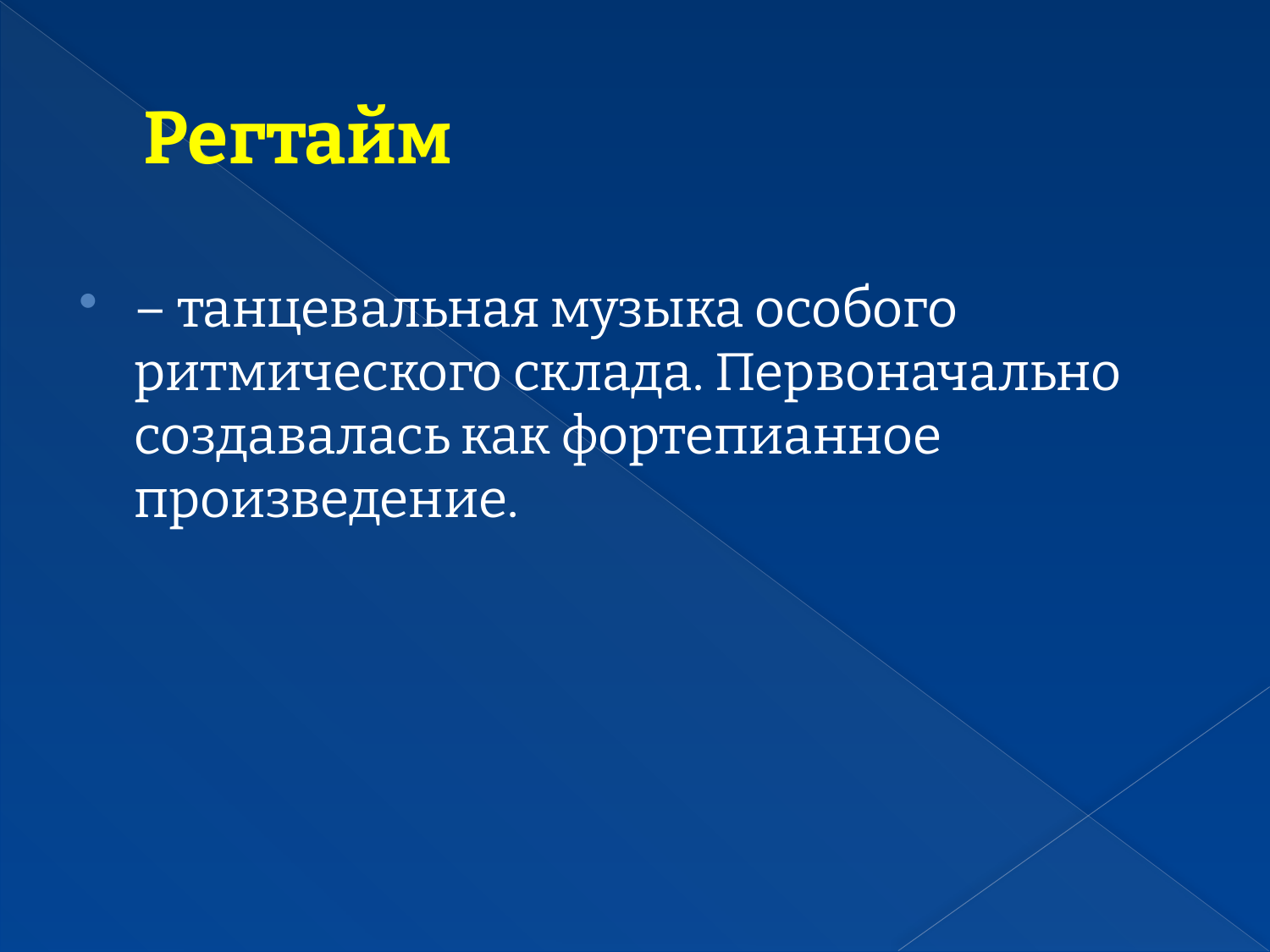

# Регтайм
– танцевальная музыка особого ритмического склада. Первоначально создавалась как фортепианное произведение.